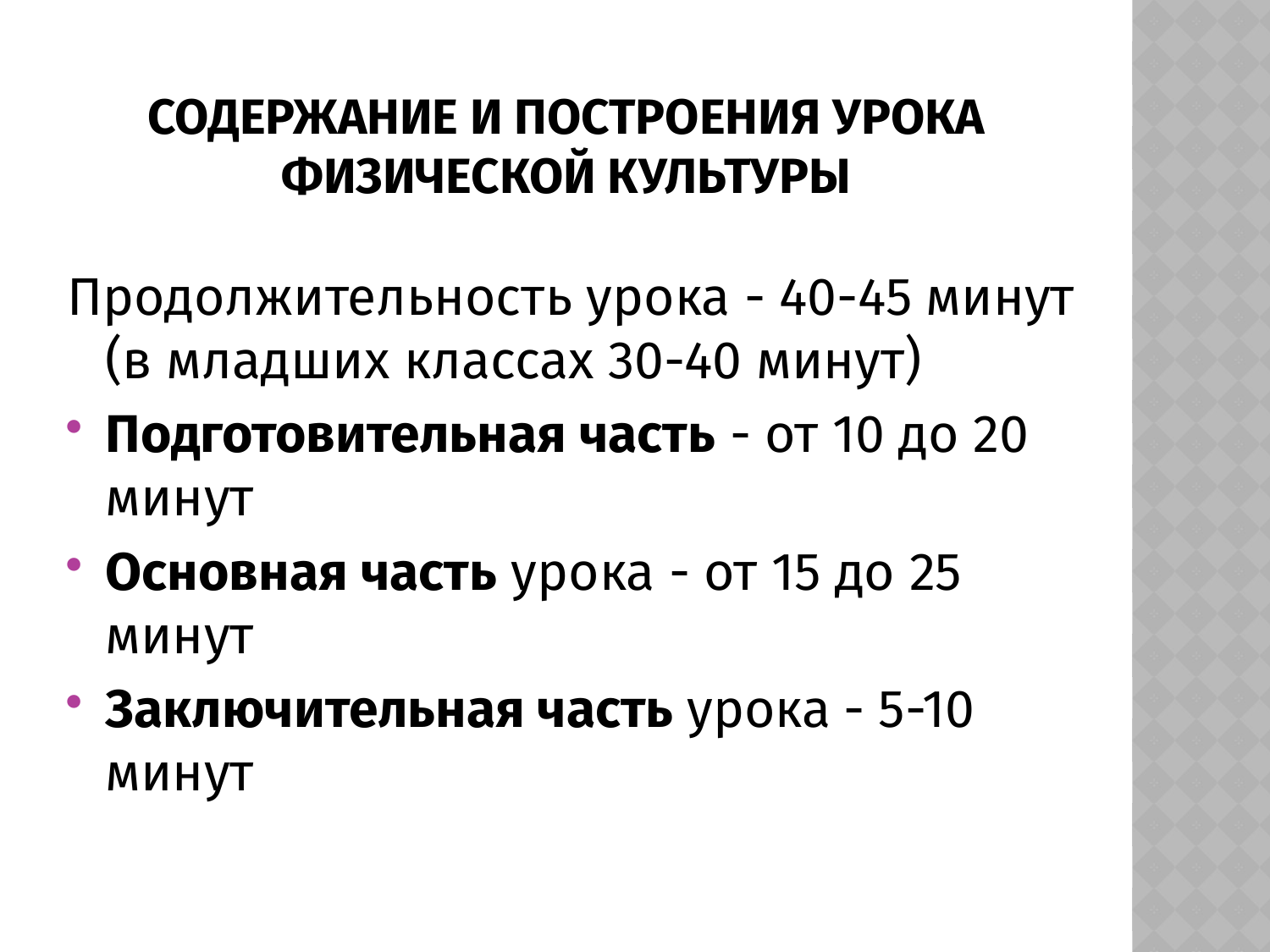

# Содержание и построения урока физической культуры
Продолжительность урока - 40-45 минут (в младших классах 30-40 минут)
Подготовительная часть - от 10 до 20 минут
Основная часть урока - от 15 до 25 минут
Заключительная часть урока - 5-10 минут